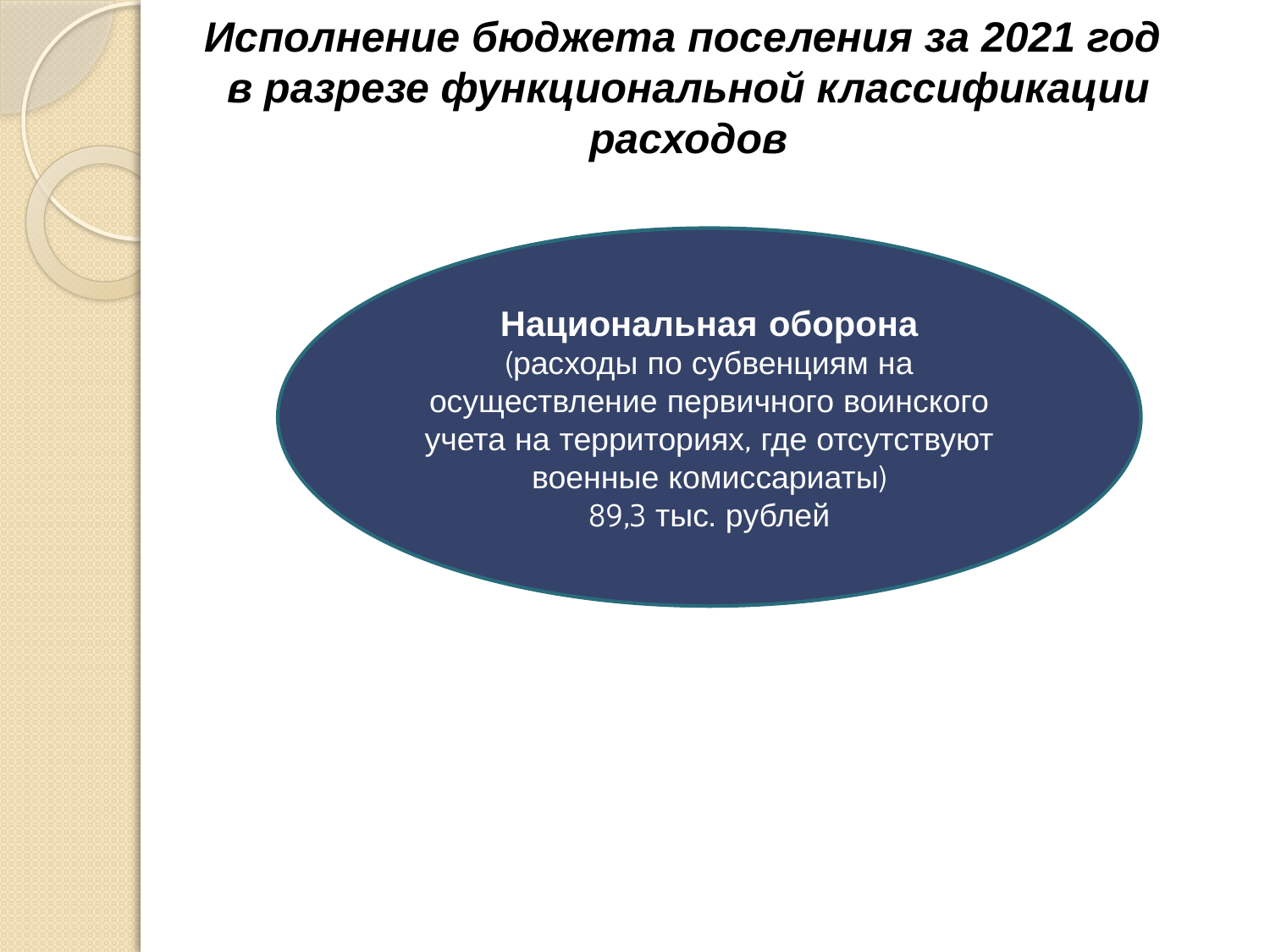

Исполнение бюджета поселения за 2021 год
в разрезе функциональной классификации расходов
Национальная оборона
(расходы по субвенциям на осуществление первичного воинского учета на территориях, где отсутствуют военные комиссариаты)
89,3 тыс. рублей